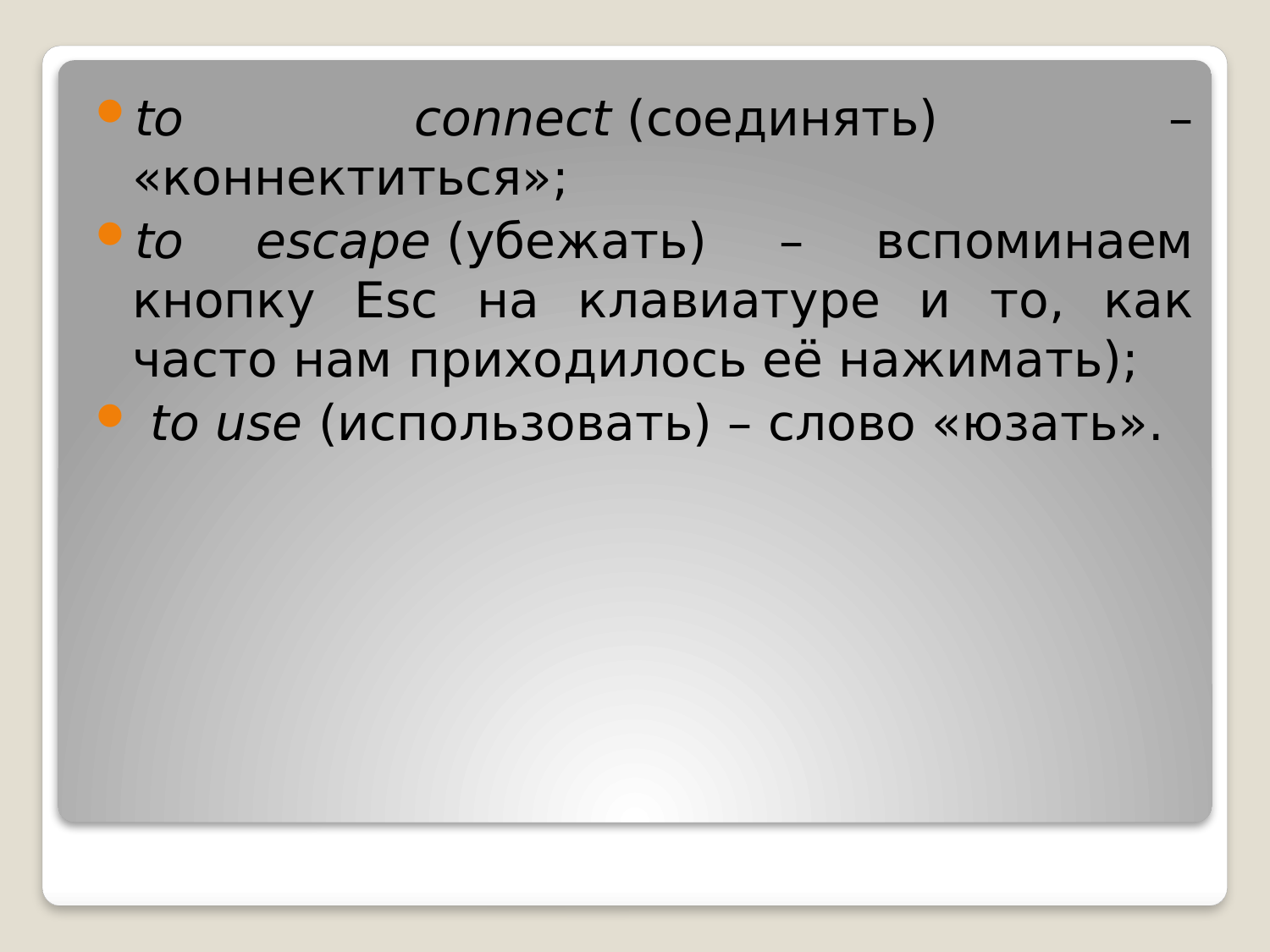

to connect (соединять) – «коннектиться»;
to escape (убежать) – вспоминаем кнопку Esc на клавиатуре и то, как часто нам приходилось её нажимать);
 to use (использовать) – слово «юзать».

#